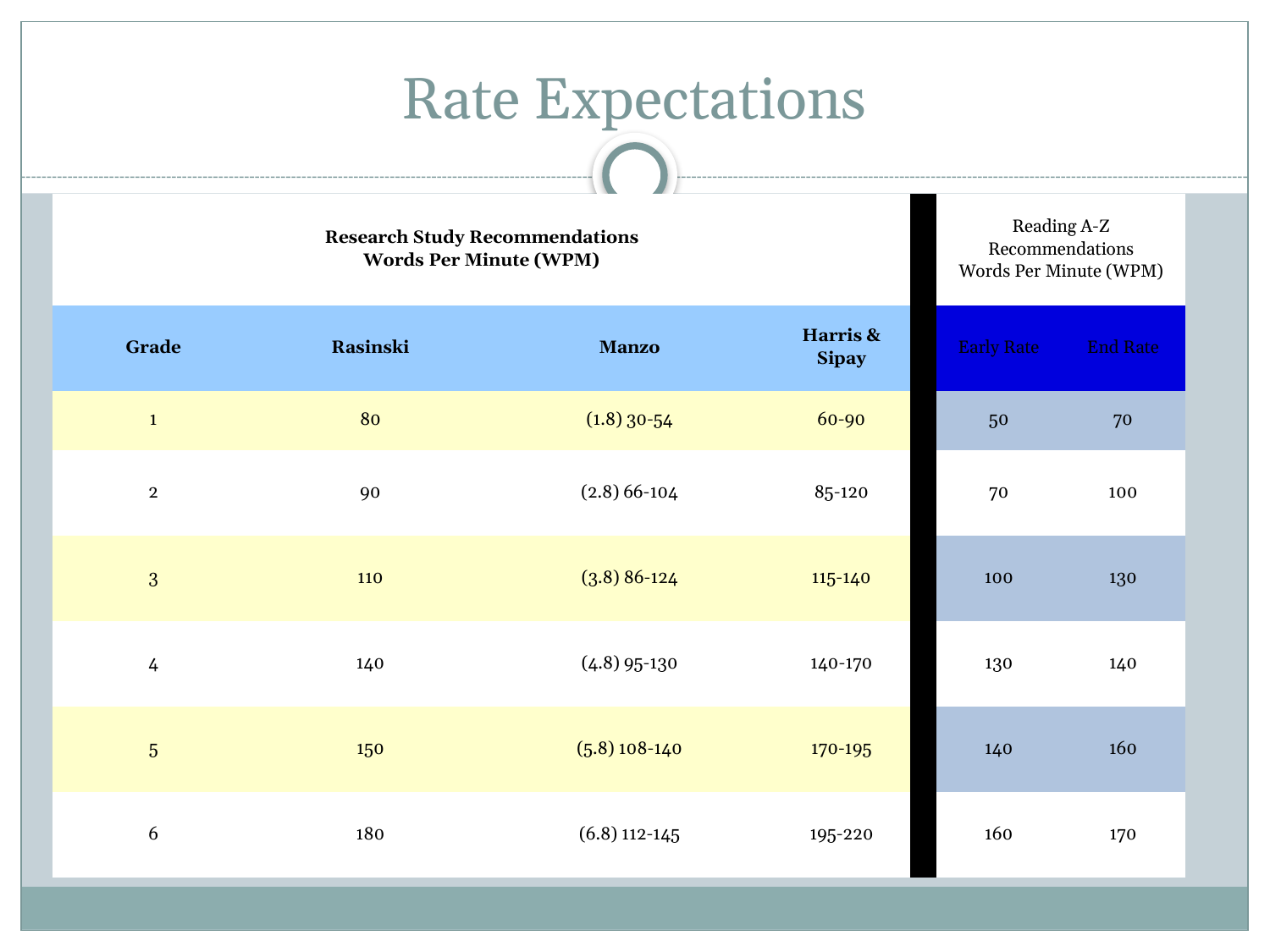

# Rate Expectations
| Research Study Recommendations Words Per Minute (WPM) |  |  |  |  | Reading A-Z Recommendations Words Per Minute (WPM) |  |
| --- | --- | --- | --- | --- | --- | --- |
| Grade | Rasinski | Manzo | Harris & Sipay |  | Early Rate | End Rate |
| 1 | 80 | (1.8) 30-54 | 60-90 |  | 50 | 70 |
| 2 | 90 | (2.8) 66-104 | 85-120 |  | 70 | 100 |
| 3 | 110 | (3.8) 86-124 | 115-140 |  | 100 | 130 |
| 4 | 140 | (4.8) 95-130 | 140-170 |  | 130 | 140 |
| 5 | 150 | (5.8) 108-140 | 170-195 |  | 140 | 160 |
| 6 | 180 | (6.8) 112-145 | 195-220 |  | 160 | 170 |